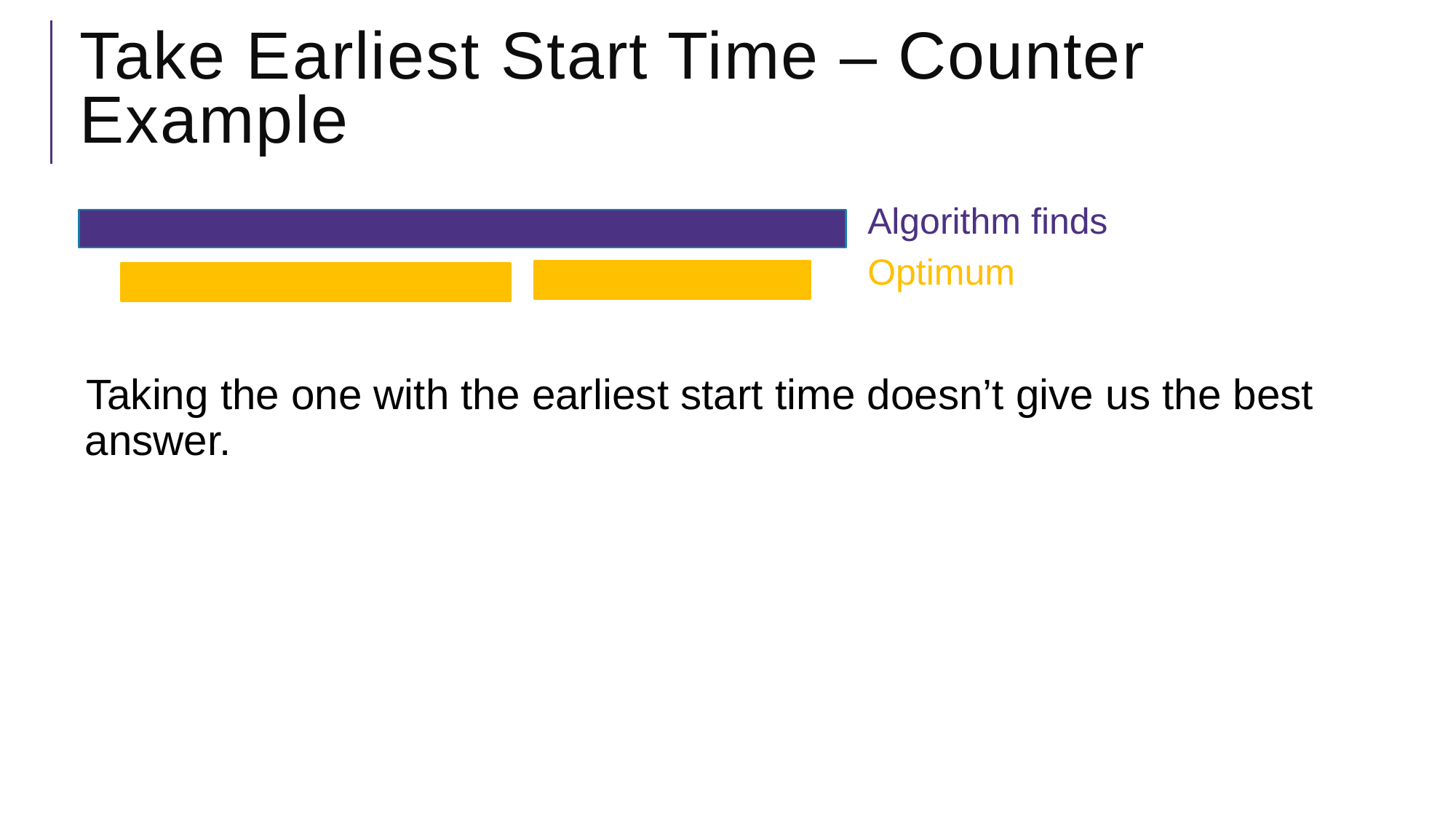

# Take Earliest Start Time – Counter Example
Algorithm finds

Optimum

Taking the one with the earliest start time doesn’t give us the best answer.